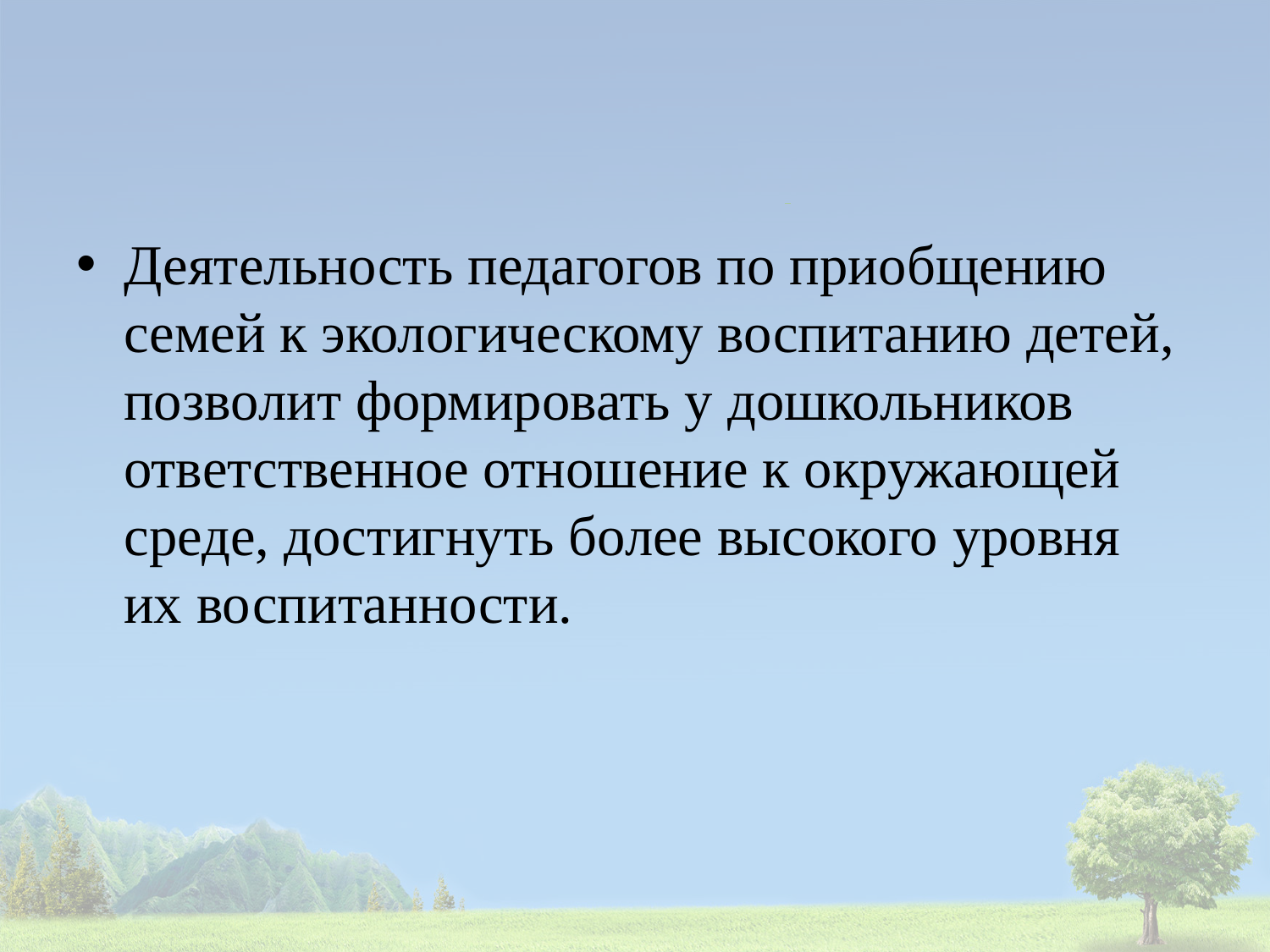

Деятельность педагогов по приобщению семей к экологическому воспитанию детей, позволит формировать у дошкольников ответственное отношение к окружающей среде, достигнуть более высокого уровня их воспитанности.